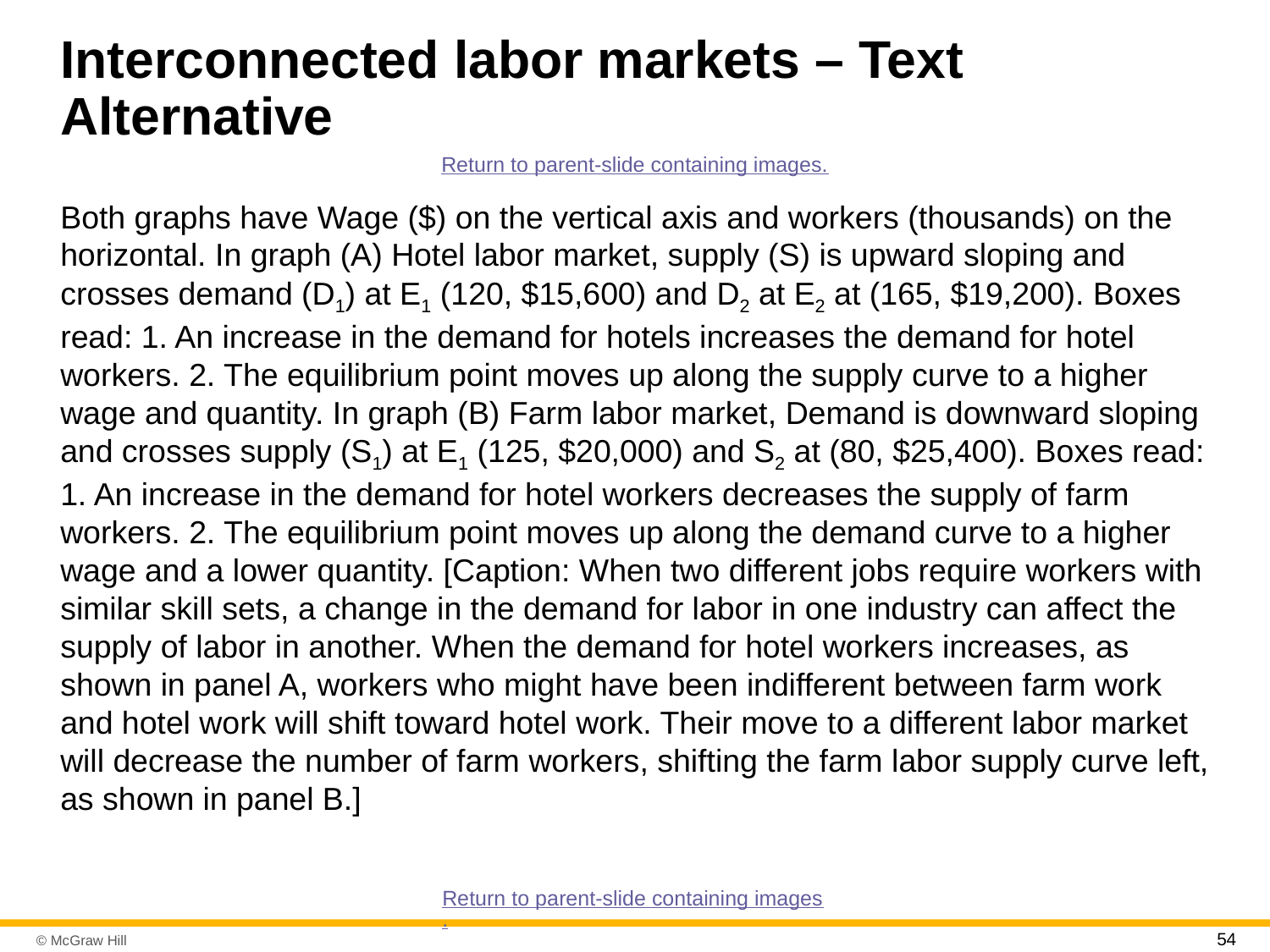

# Interconnected labor markets – Text Alternative
Return to parent-slide containing images.
Both graphs have Wage ($) on the vertical axis and workers (thousands) on the horizontal. In graph (A) Hotel labor market, supply (S) is upward sloping and crosses demand (D1) at E1 (120, $15,600) and D2 at E2 at (165, $19,200). Boxes read: 1. An increase in the demand for hotels increases the demand for hotel workers. 2. The equilibrium point moves up along the supply curve to a higher wage and quantity. In graph (B) Farm labor market, Demand is downward sloping and crosses supply (S1) at E1 (125, $20,000) and S2 at (80, $25,400). Boxes read: 1. An increase in the demand for hotel workers decreases the supply of farm workers. 2. The equilibrium point moves up along the demand curve to a higher wage and a lower quantity. [Caption: When two different jobs require workers with similar skill sets, a change in the demand for labor in one industry can affect the supply of labor in another. When the demand for hotel workers increases, as shown in panel A, workers who might have been indifferent between farm work and hotel work will shift toward hotel work. Their move to a different labor market will decrease the number of farm workers, shifting the farm labor supply curve left, as shown in panel B.]
Return to parent-slide containing images.